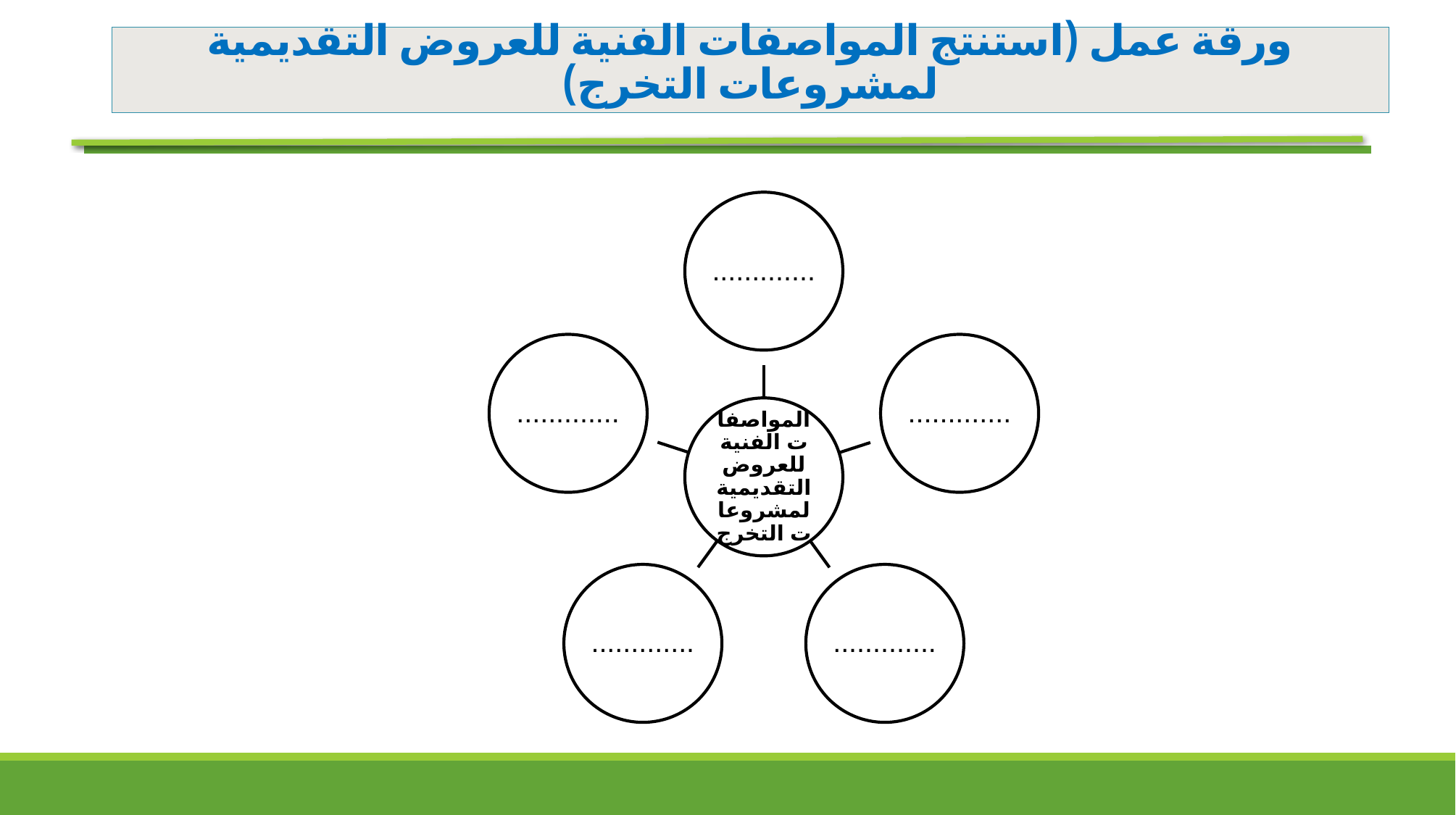

# ورقة عمل (استنتج المواصفات الفنية للعروض التقديمية لمشروعات التخرج)
المواصفات الفنية للعروض التقديمية لمشروعات التخرج

.............

.............

.............

.............

.............